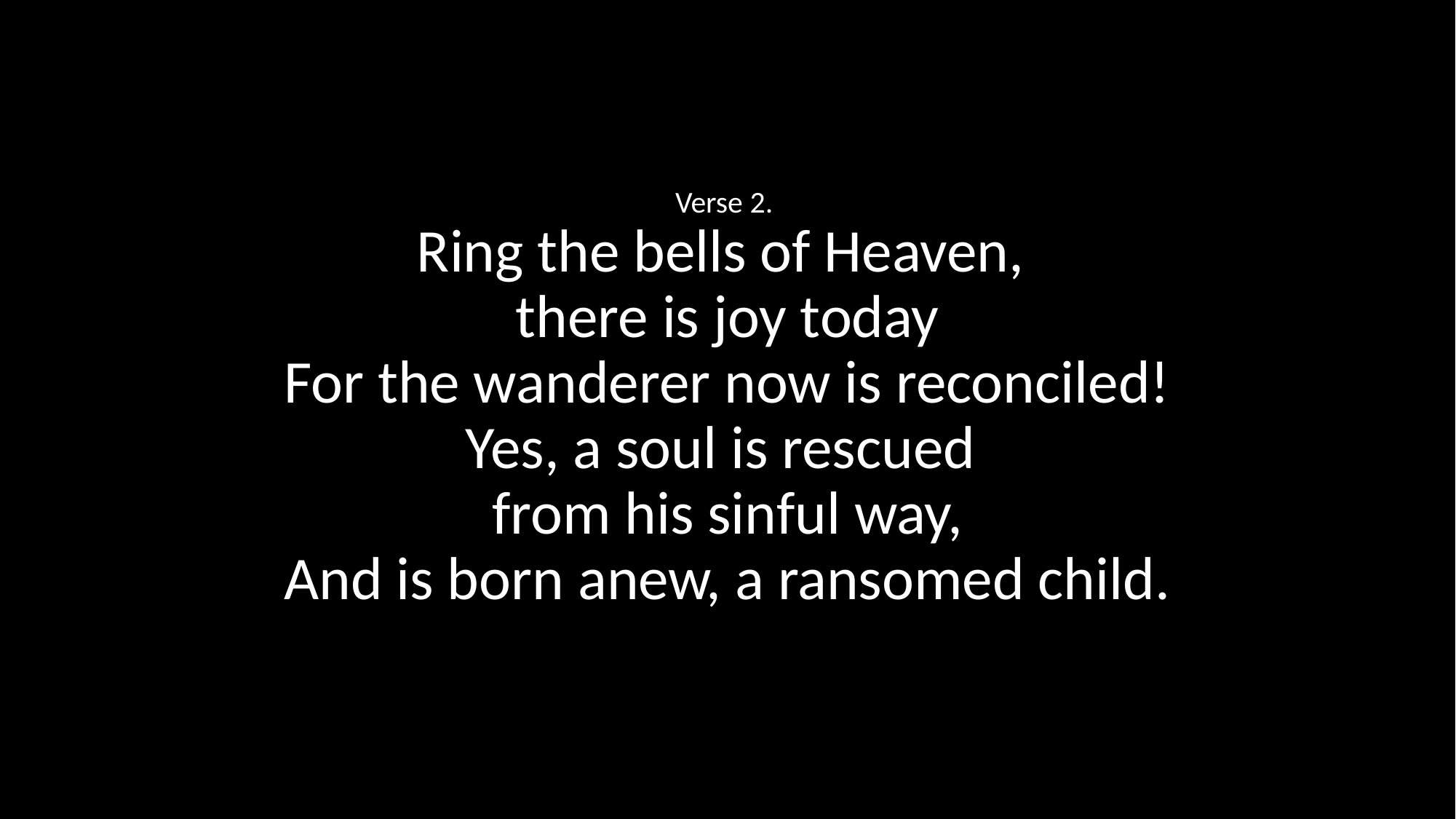

Verse 2.
Ring the bells of Heaven,
there is joy today
For the wanderer now is reconciled!
Yes, a soul is rescued
from his sinful way,
And is born anew, a ransomed child.